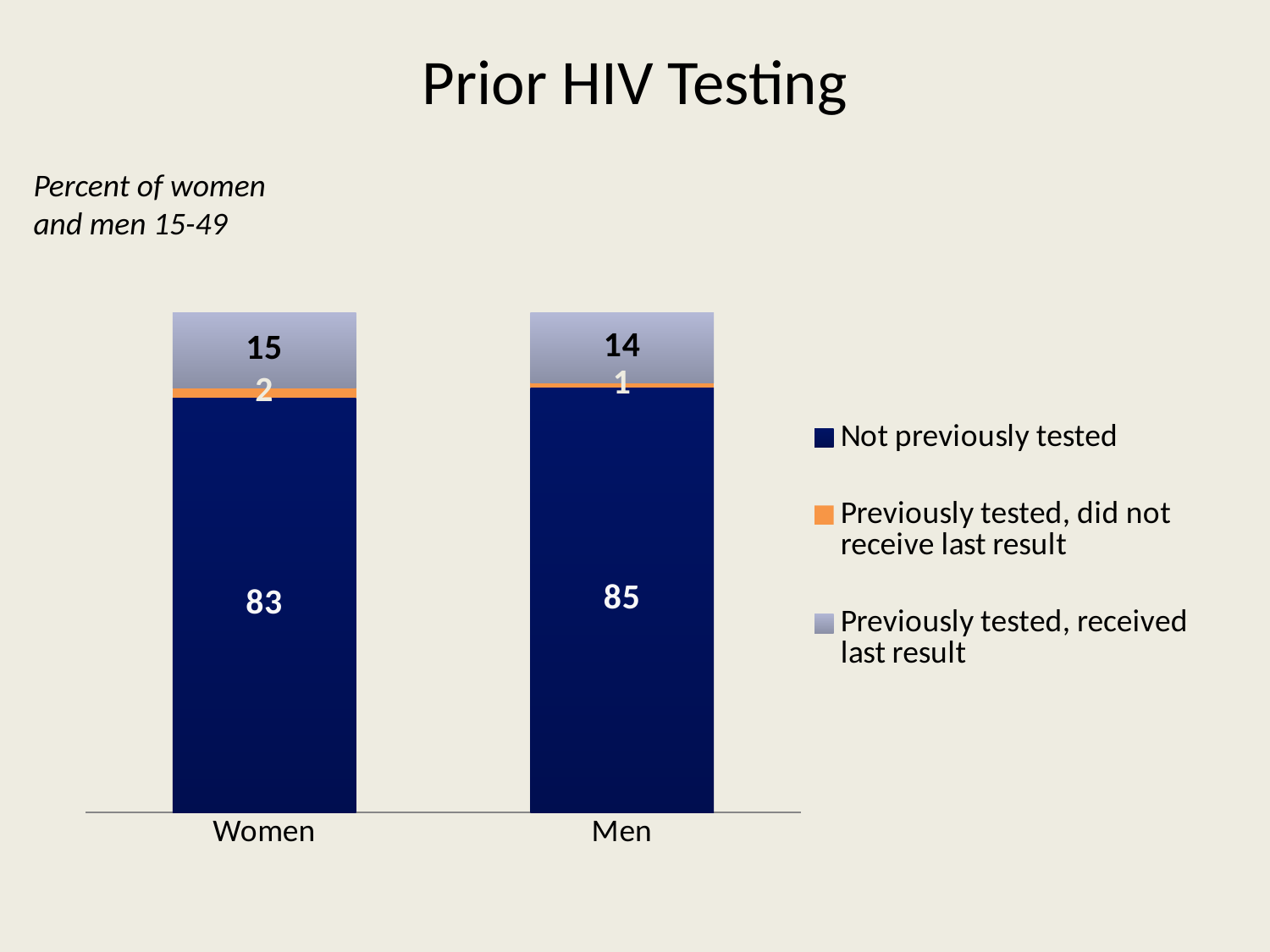

# Prior HIV Testing
Percent of women and men 15-49

### Chart

| Category | Not previously tested | Previously tested, did not receive last result | Previously tested, received last result |
|---|---|---|---|
| Women | 83.0 | 2.0 | 15.0 |
| Men | 85.0 | 1.0 | 14.0 |